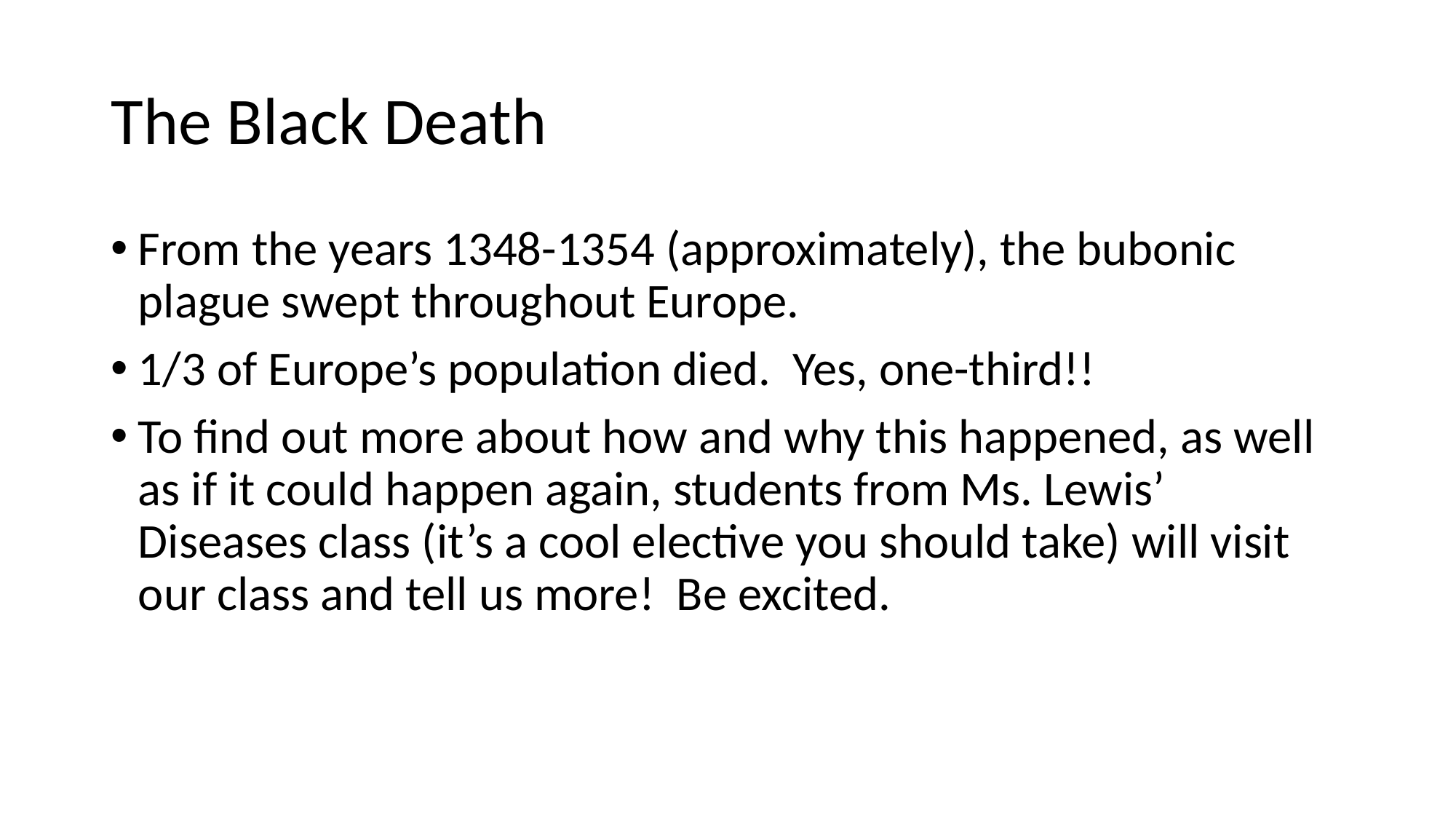

# The Black Death
From the years 1348-1354 (approximately), the bubonic plague swept throughout Europe.
1/3 of Europe’s population died.  Yes, one-third!!
To find out more about how and why this happened, as well as if it could happen again, students from Ms. Lewis’ Diseases class (it’s a cool elective you should take) will visit our class and tell us more!  Be excited.